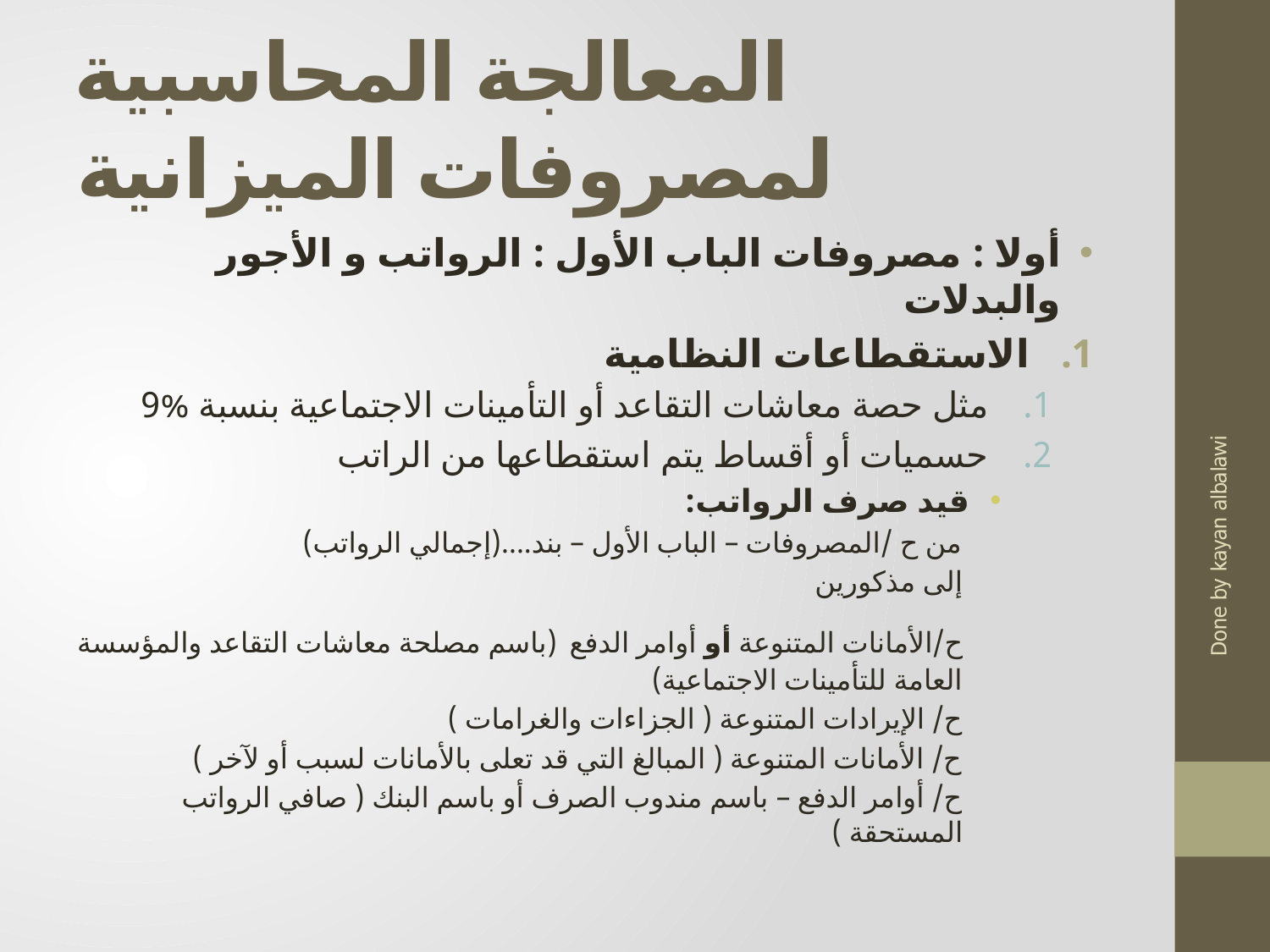

# المعالجة المحاسبية لمصروفات الميزانية
أولا : مصروفات الباب الأول : الرواتب و الأجور والبدلات
الاستقطاعات النظامية
مثل حصة معاشات التقاعد أو التأمينات الاجتماعية بنسبة %9
حسميات أو أقساط يتم استقطاعها من الراتب
قيد صرف الرواتب:
من ح /المصروفات – الباب الأول – بند....(إجمالي الرواتب)
إلى مذكورين
ح/الأمانات المتنوعة أو أوامر الدفع (باسم مصلحة معاشات التقاعد والمؤسسة العامة للتأمينات الاجتماعية)
ح/ الإيرادات المتنوعة ( الجزاءات والغرامات )
ح/ الأمانات المتنوعة ( المبالغ التي قد تعلى بالأمانات لسبب أو لآخر )
ح/ أوامر الدفع – باسم مندوب الصرف أو باسم البنك ( صافي الرواتب المستحقة )
Done by kayan albalawi